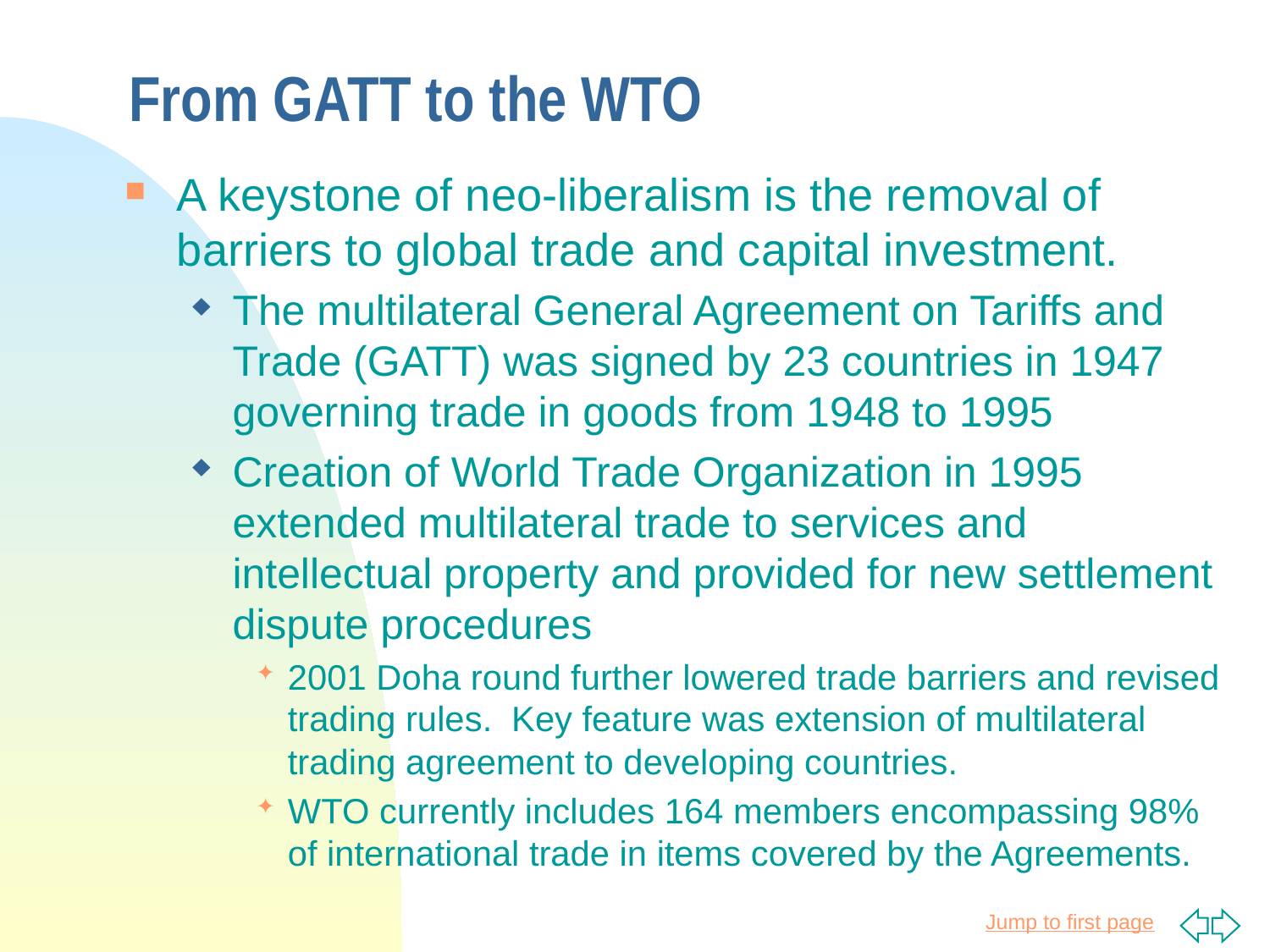

# From GATT to the WTO
A keystone of neo-liberalism is the removal of barriers to global trade and capital investment.
The multilateral General Agreement on Tariffs and Trade (GATT) was signed by 23 countries in 1947 governing trade in goods from 1948 to 1995
Creation of World Trade Organization in 1995 extended multilateral trade to services and intellectual property and provided for new settlement  dispute procedures
2001 Doha round further lowered trade barriers and revised trading rules.  Key feature was extension of multilateral trading agreement to developing countries.
WTO currently includes 164 members encompassing 98% of international trade in items covered by the Agreements.